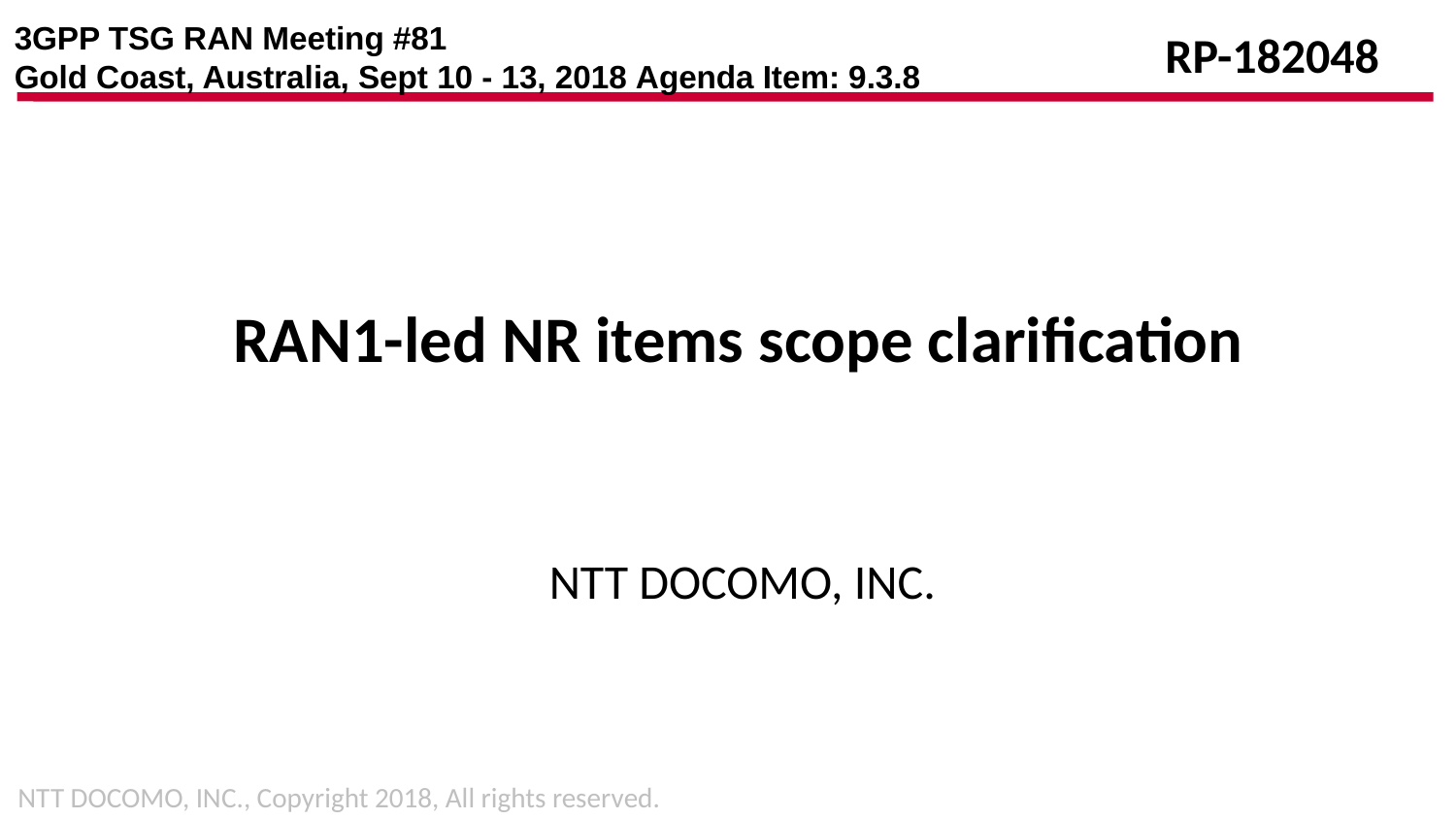

3GPP TSG RAN Meeting #81
Gold Coast, Australia, Sept 10 - 13, 2018 Agenda Item: 9.3.8
RP-182048
# RAN1-led NR items scope clarification
NTT DOCOMO, INC.